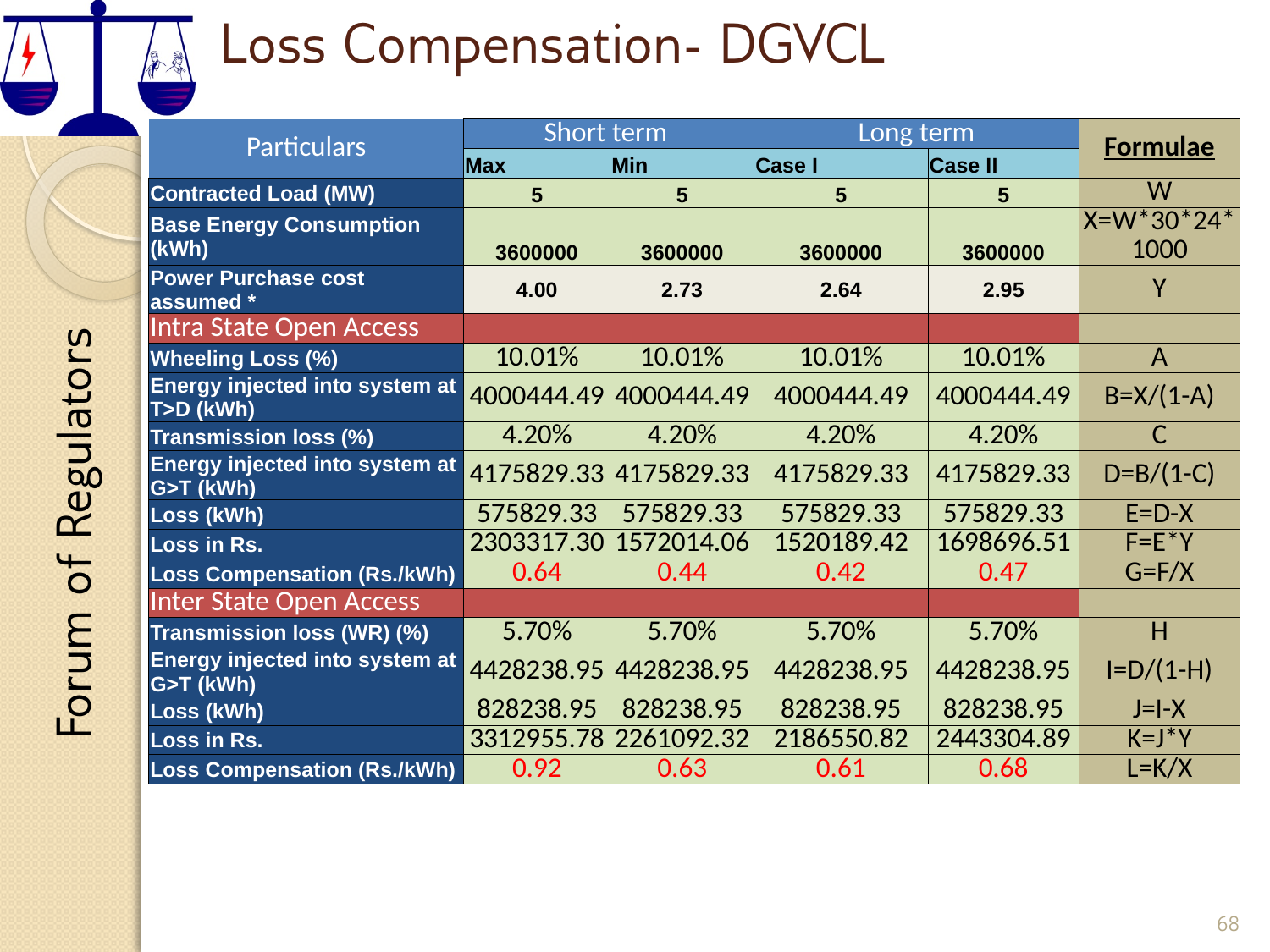

# Loss Compensation- DGVCL
| Particulars | Short term |  | Long term |  | Formulae |
| --- | --- | --- | --- | --- | --- |
|  | Max | Min | Case I | Case II |  |
| Contracted Load (MW) | 5 | 5 | 5 | 5 | W |
| Base Energy Consumption (kWh) | 3600000 | 3600000 | 3600000 | 3600000 | X=W\*30\*24\*1000 |
| Power Purchase cost assumed \* | 4.00 | 2.73 | 2.64 | 2.95 | Y |
| Intra State Open Access |  |  |  |  |  |
| Wheeling Loss (%) | 10.01% | 10.01% | 10.01% | 10.01% | A |
| Energy injected into system at T>D (kWh) | 4000444.49 | 4000444.49 | 4000444.49 | 4000444.49 | B=X/(1-A) |
| Transmission loss (%) | 4.20% | 4.20% | 4.20% | 4.20% | C |
| Energy injected into system at G>T (kWh) | 4175829.33 | 4175829.33 | 4175829.33 | 4175829.33 | D=B/(1-C) |
| Loss (kWh) | 575829.33 | 575829.33 | 575829.33 | 575829.33 | E=D-X |
| Loss in Rs. | 2303317.30 | 1572014.06 | 1520189.42 | 1698696.51 | F=E\*Y |
| Loss Compensation (Rs./kWh) | 0.64 | 0.44 | 0.42 | 0.47 | G=F/X |
| Inter State Open Access |  |  |  |  |  |
| Transmission loss (WR) (%) | 5.70% | 5.70% | 5.70% | 5.70% | H |
| Energy injected into system at G>T (kWh) | 4428238.95 | 4428238.95 | 4428238.95 | 4428238.95 | I=D/(1-H) |
| Loss (kWh) | 828238.95 | 828238.95 | 828238.95 | 828238.95 | J=I-X |
| Loss in Rs. | 3312955.78 | 2261092.32 | 2186550.82 | 2443304.89 | K=J\*Y |
| Loss Compensation (Rs./kWh) | 0.92 | 0.63 | 0.61 | 0.68 | L=K/X |
68